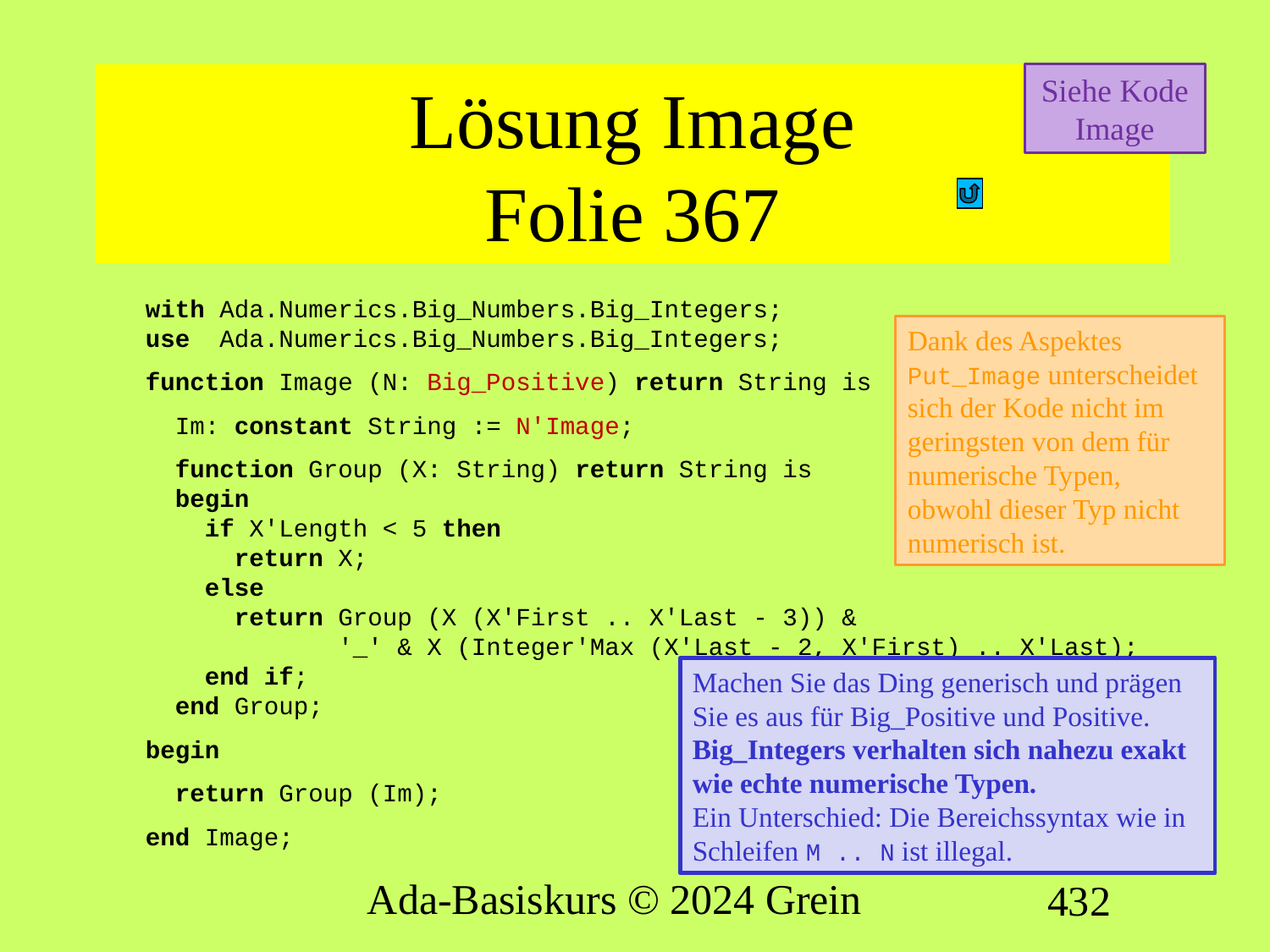

Siehe Kode Image
# Lösung Image Folie 367

with Ada.Numerics.Big_Numbers.Big_Integers;
use  Ada.Numerics.Big_Numbers.Big_Integers;
function Image (N: Big_Positive) return String is
  Im: constant String := N'Image;
  function Group (X: String) return String is
  begin
    if X'Length < 5 then
      return X;
    else
      return Group (X (X'First .. X'Last - 3)) &
             '_' & X (Integer'Max (X'Last - 2, X'First) .. X'Last);
    end if;
  end Group;
begin
  return Group (Im);
end Image;
Dank des Aspektes Put_Image unterscheidet sich der Kode nicht im geringsten von dem für numerische Typen, obwohl dieser Typ nicht numerisch ist.
Machen Sie das Ding generisch und prägen Sie es aus für Big_Positive und Positive.
Big_Integers verhalten sich nahezu exakt wie echte numerische Typen.
Ein Unterschied: Die Bereichssyntax wie in Schleifen M .. N ist illegal.
Ada-Basiskurs © 2024 Grein
432